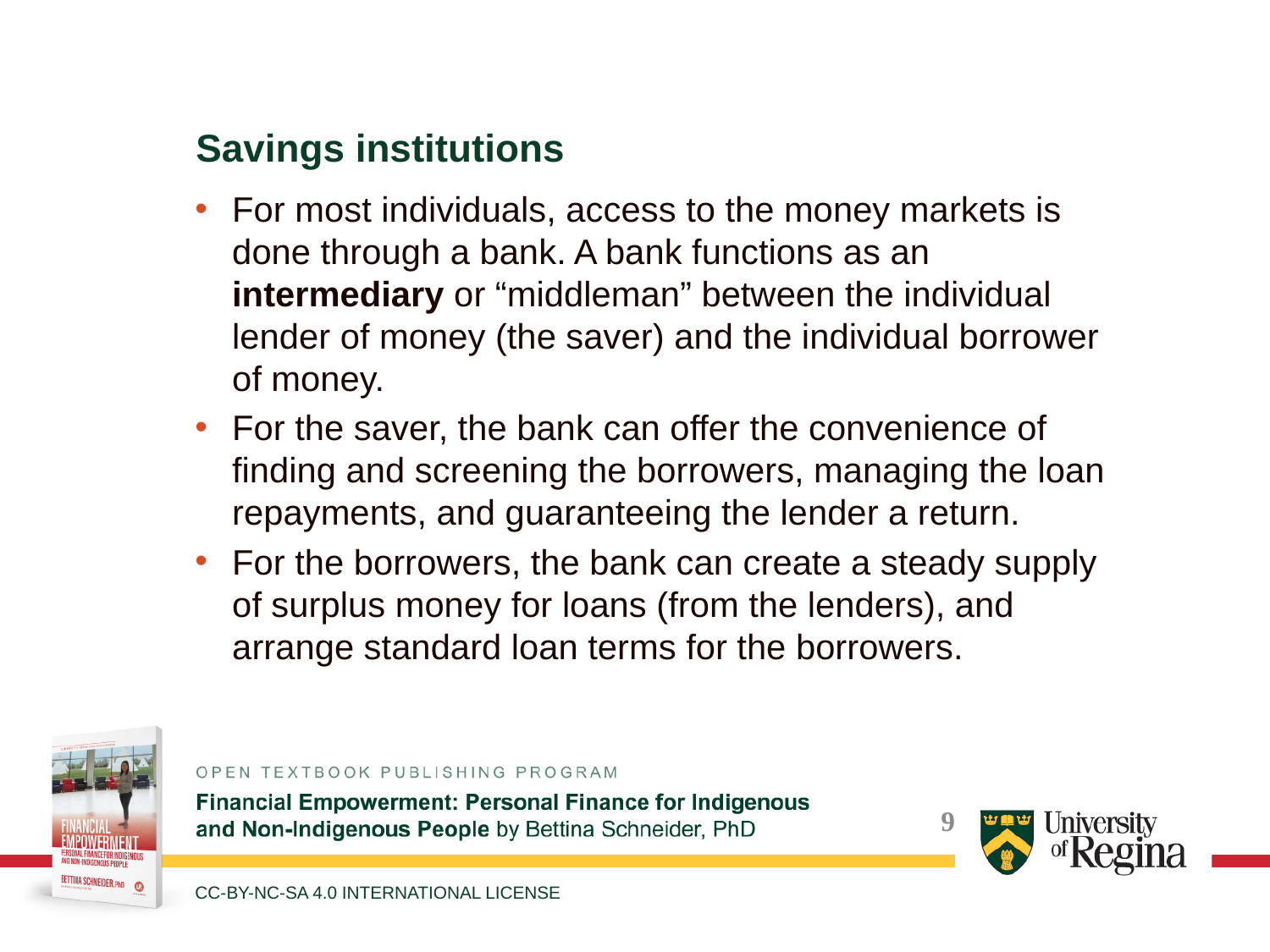

Savings institutions
For most individuals, access to the money markets is done through a bank. A bank functions as an intermediary or “middleman” between the individual lender of money (the saver) and the individual borrower of money.
For the saver, the bank can offer the convenience of finding and screening the borrowers, managing the loan repayments, and guaranteeing the lender a return.
For the borrowers, the bank can create a steady supply of surplus money for loans (from the lenders), and arrange standard loan terms for the borrowers.
CC-BY-NC-SA 4.0 INTERNATIONAL LICENSE